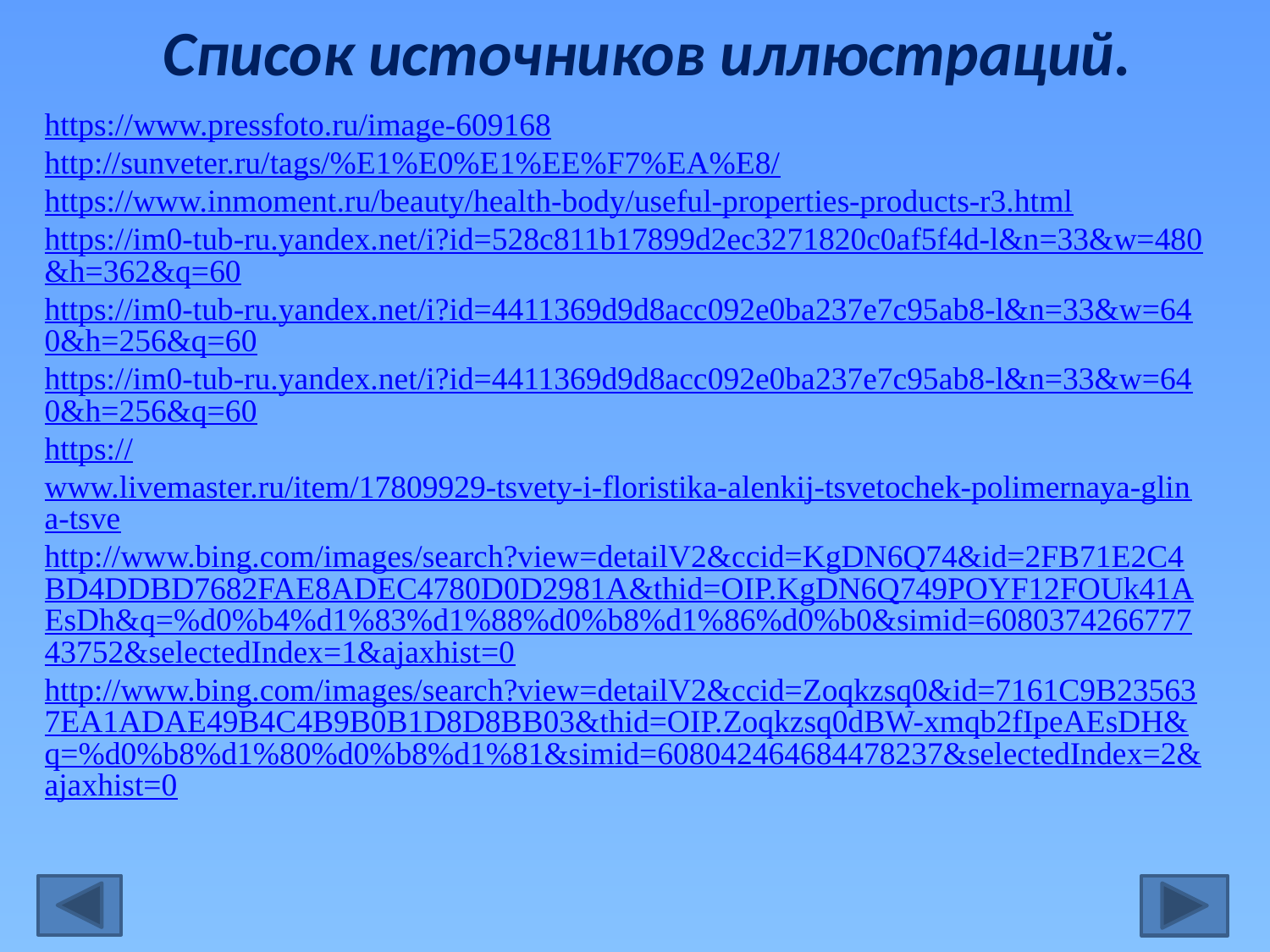

Список источников иллюстраций.
https://www.pressfoto.ru/image-609168
http://sunveter.ru/tags/%E1%E0%E1%EE%F7%EA%E8/
https://www.inmoment.ru/beauty/health-body/useful-properties-products-r3.html
https://im0-tub-ru.yandex.net/i?id=528c811b17899d2ec3271820c0af5f4d-l&n=33&w=480&h=362&q=60
https://im0-tub-ru.yandex.net/i?id=4411369d9d8acc092e0ba237e7c95ab8-l&n=33&w=640&h=256&q=60
https://im0-tub-ru.yandex.net/i?id=4411369d9d8acc092e0ba237e7c95ab8-l&n=33&w=640&h=256&q=60
https://www.livemaster.ru/item/17809929-tsvety-i-floristika-alenkij-tsvetochek-polimernaya-glina-tsve
http://www.bing.com/images/search?view=detailV2&ccid=KgDN6Q74&id=2FB71E2C4BD4DDBD7682FAE8ADEC4780D0D2981A&thid=OIP.KgDN6Q749POYF12FOUk41AEsDh&q=%d0%b4%d1%83%d1%88%d0%b8%d1%86%d0%b0&simid=608037426677743752&selectedIndex=1&ajaxhist=0
http://www.bing.com/images/search?view=detailV2&ccid=Zoqkzsq0&id=7161C9B235637EA1ADAE49B4C4B9B0B1D8D8BB03&thid=OIP.Zoqkzsq0dBW-xmqb2fIpeAEsDH&q=%d0%b8%d1%80%d0%b8%d1%81&simid=608042464684478237&selectedIndex=2&ajaxhist=0